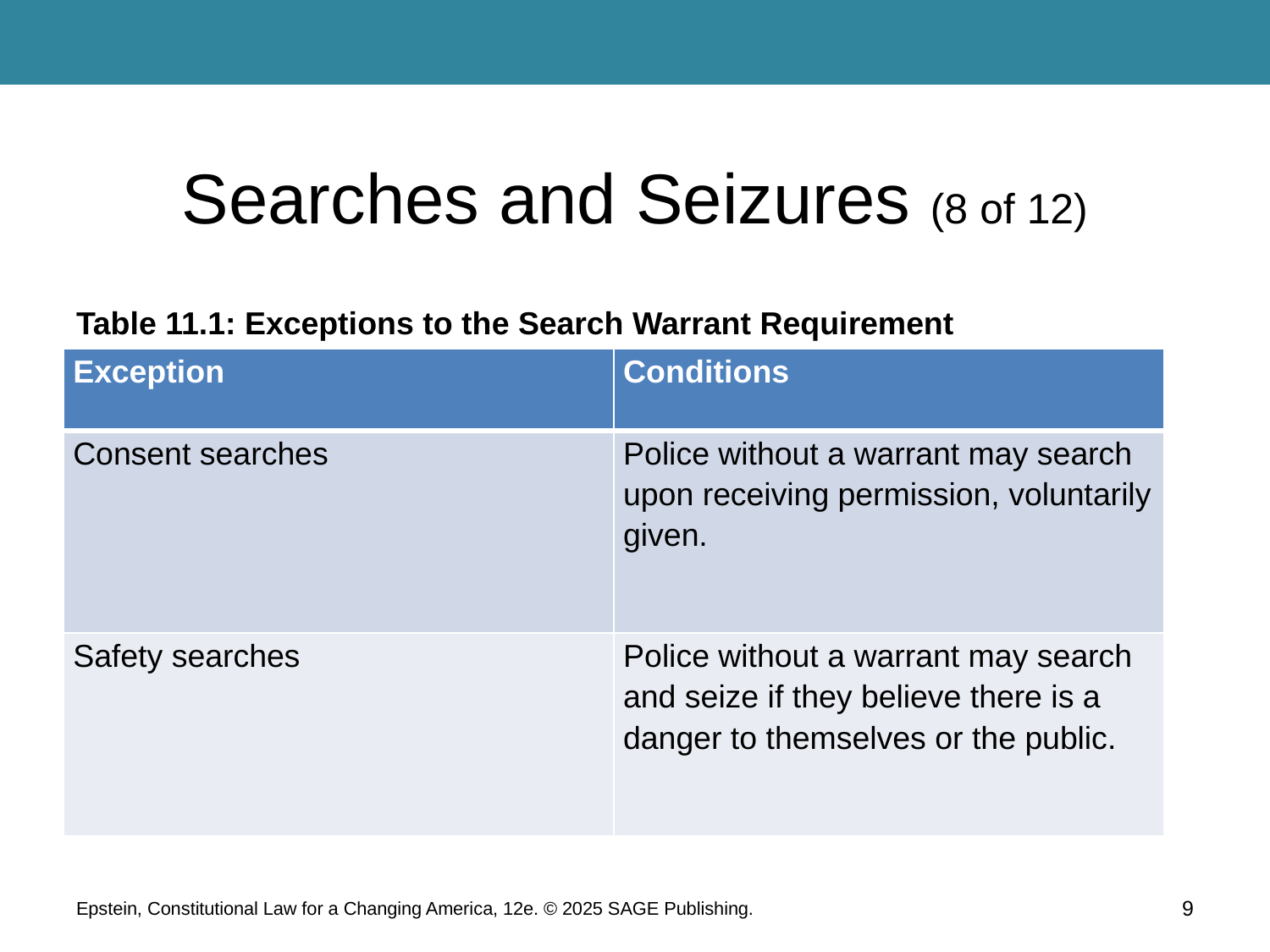

# Searches and Seizures (8 of 12)
Table 11.1: Exceptions to the Search Warrant Requirement

| Exception | Conditions |
| --- | --- |
| Consent searches | Police without a warrant may search upon receiving permission, voluntarily given. |
| Safety searches | Police without a warrant may search and seize if they believe there is a danger to themselves or the public. |
Epstein, Constitutional Law for a Changing America, 12e. © 2025 SAGE Publishing.
9